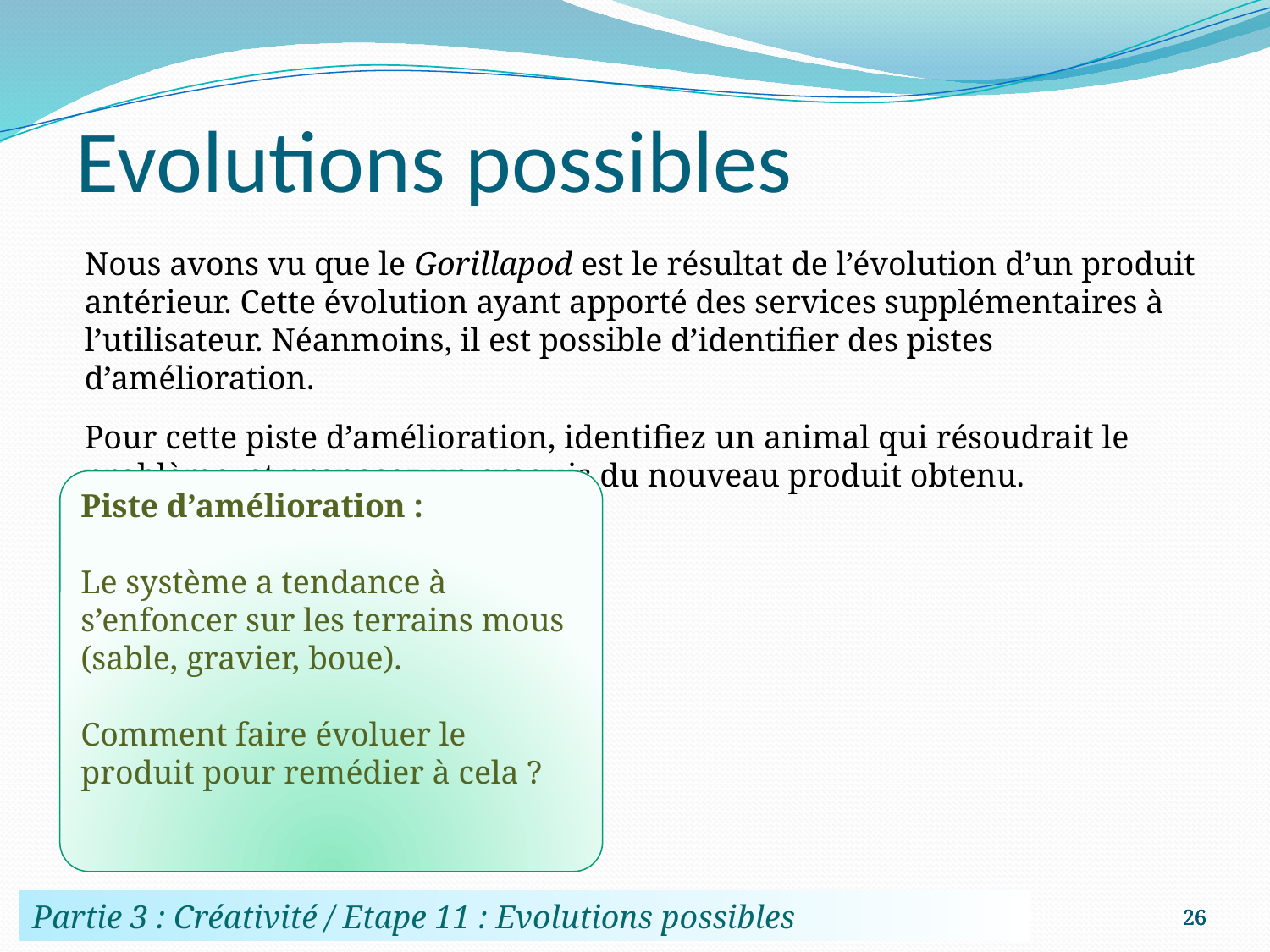

Evolutions possibles
Nous avons vu que le Gorillapod est le résultat de l’évolution d’un produit antérieur. Cette évolution ayant apporté des services supplémentaires à l’utilisateur. Néanmoins, il est possible d’identifier des pistes d’amélioration.
Pour cette piste d’amélioration, identifiez un animal qui résoudrait le problème, et proposez un croquis du nouveau produit obtenu.
Piste d’amélioration :

Le système a tendance à s’enfoncer sur les terrains mous (sable, gravier, boue).

Comment faire évoluer le produit pour remédier à cela ?

26
26
26
26
Partie 3 : Créativité / Etape 11 : Evolutions possibles